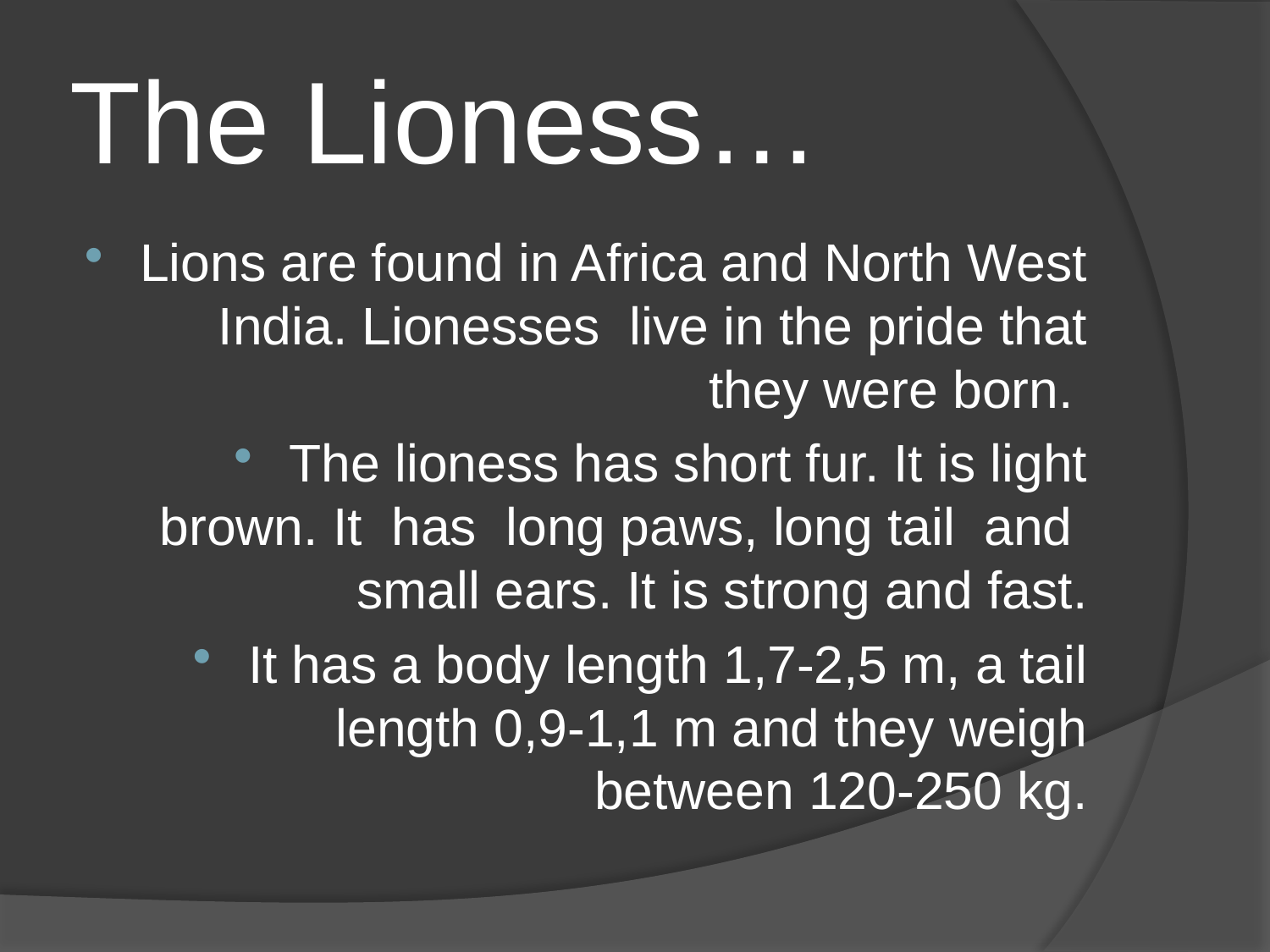

# The Lioness…
Lions are found in Africa and North West    India. Lionesses  live in the pride that they were born.
The lioness has short fur. It is light brown. It  has  long paws, long tail  and  small ears. It is strong and fast.
It has a body length 1,7-2,5 m, a tail length 0,9-1,1 m and they weigh between 120-250 kg.